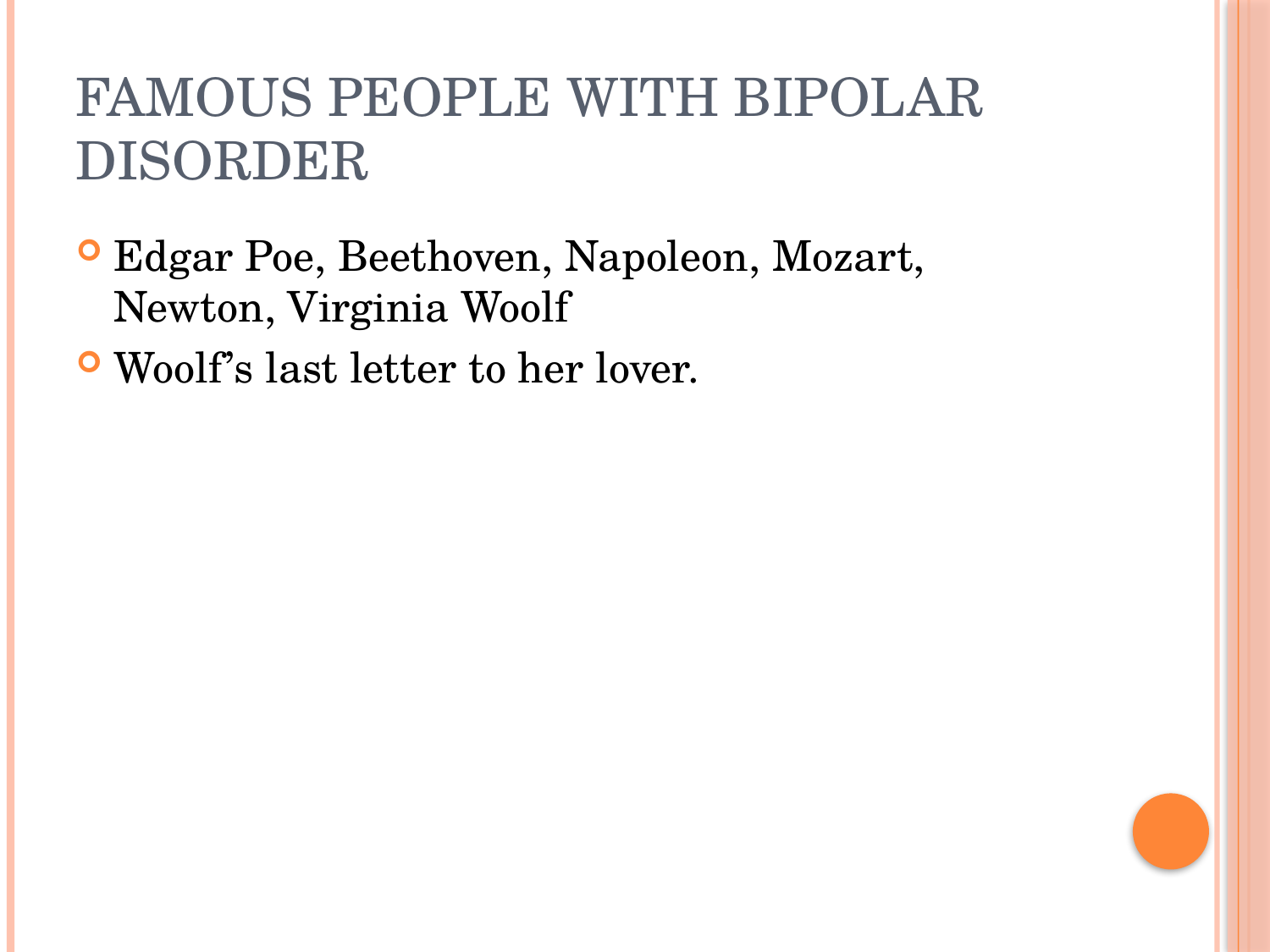

# Famous People with Bipolar disorder
Edgar Poe, Beethoven, Napoleon, Mozart, Newton, Virginia Woolf
Woolf’s last letter to her lover.